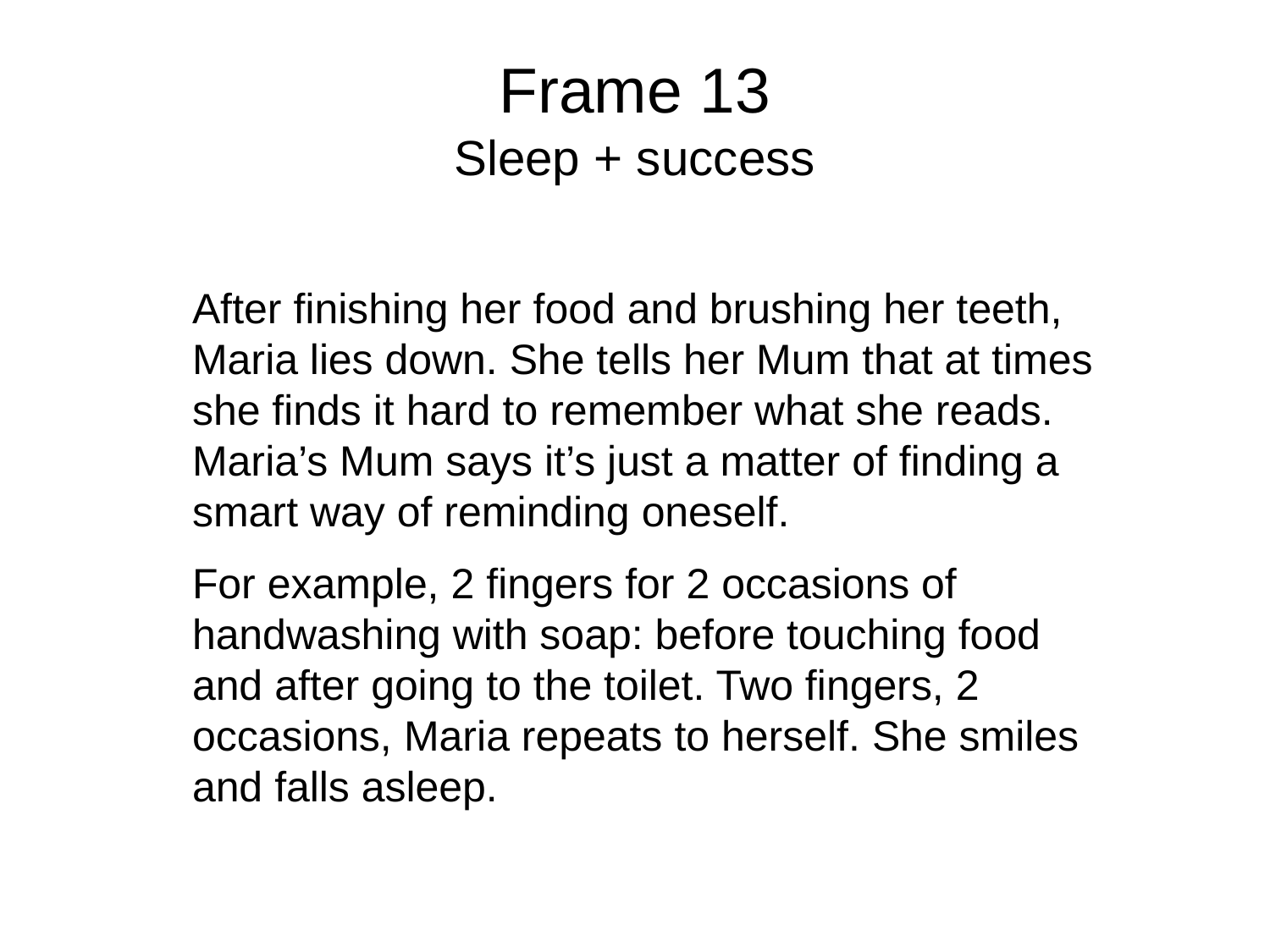

# Frame 13 Sleep + success
After ﬁnishing her food and brushing her teeth, Maria lies down. She tells her Mum that at times she ﬁnds it hard to remember what she reads. Maria’s Mum says it’s just a matter of ﬁnding a smart way of reminding oneself.
For example, 2 ﬁngers for 2 occasions of handwashing with soap: before touching food and after going to the toilet. Two ﬁngers, 2 occasions, Maria repeats to herself. She smiles and falls asleep.